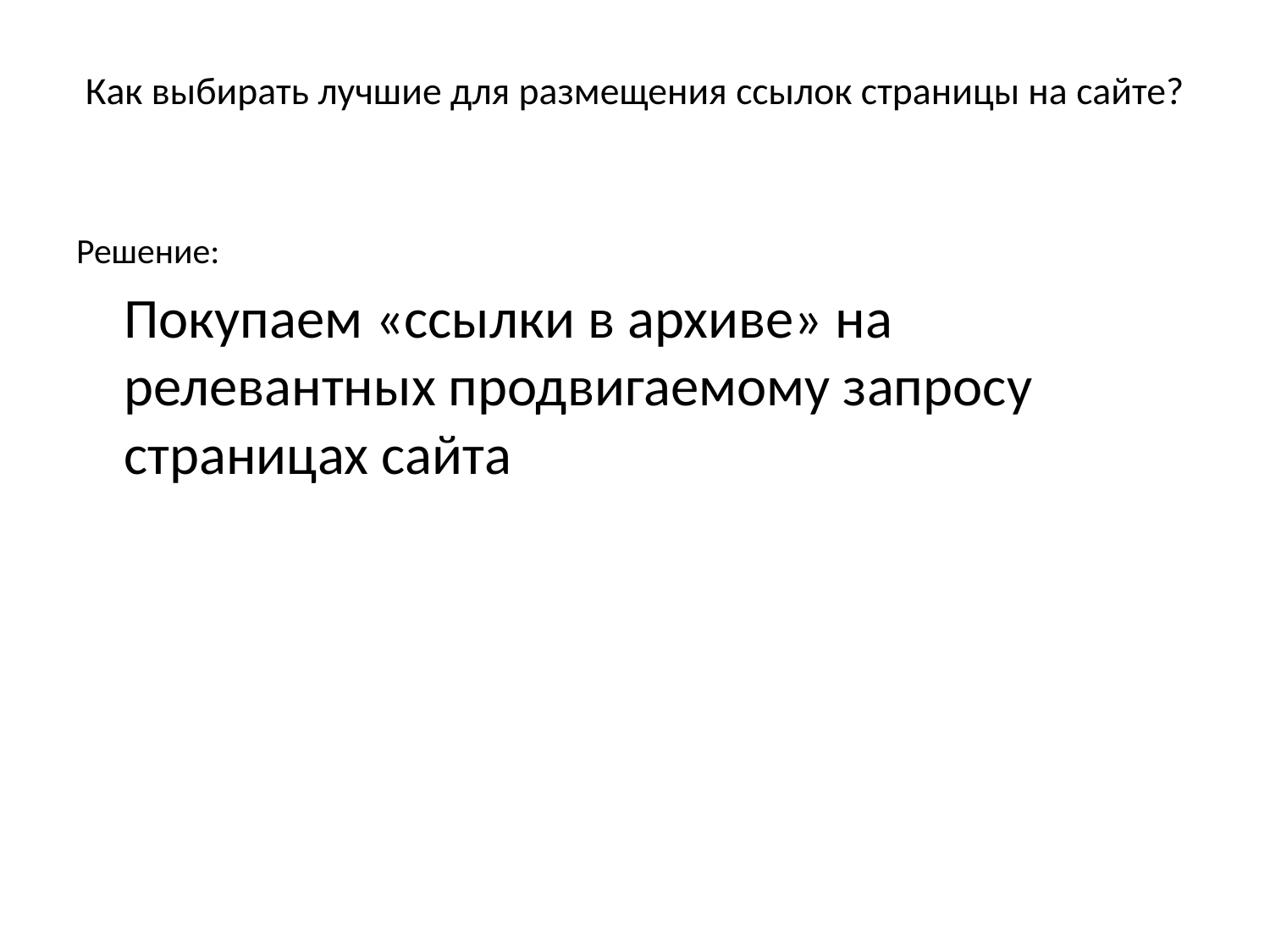

# Как выбирать лучшие для размещения ссылок страницы на сайте?
Решение:
	Покупаем «ссылки в архиве» на релевантных продвигаемому запросу страницах сайта